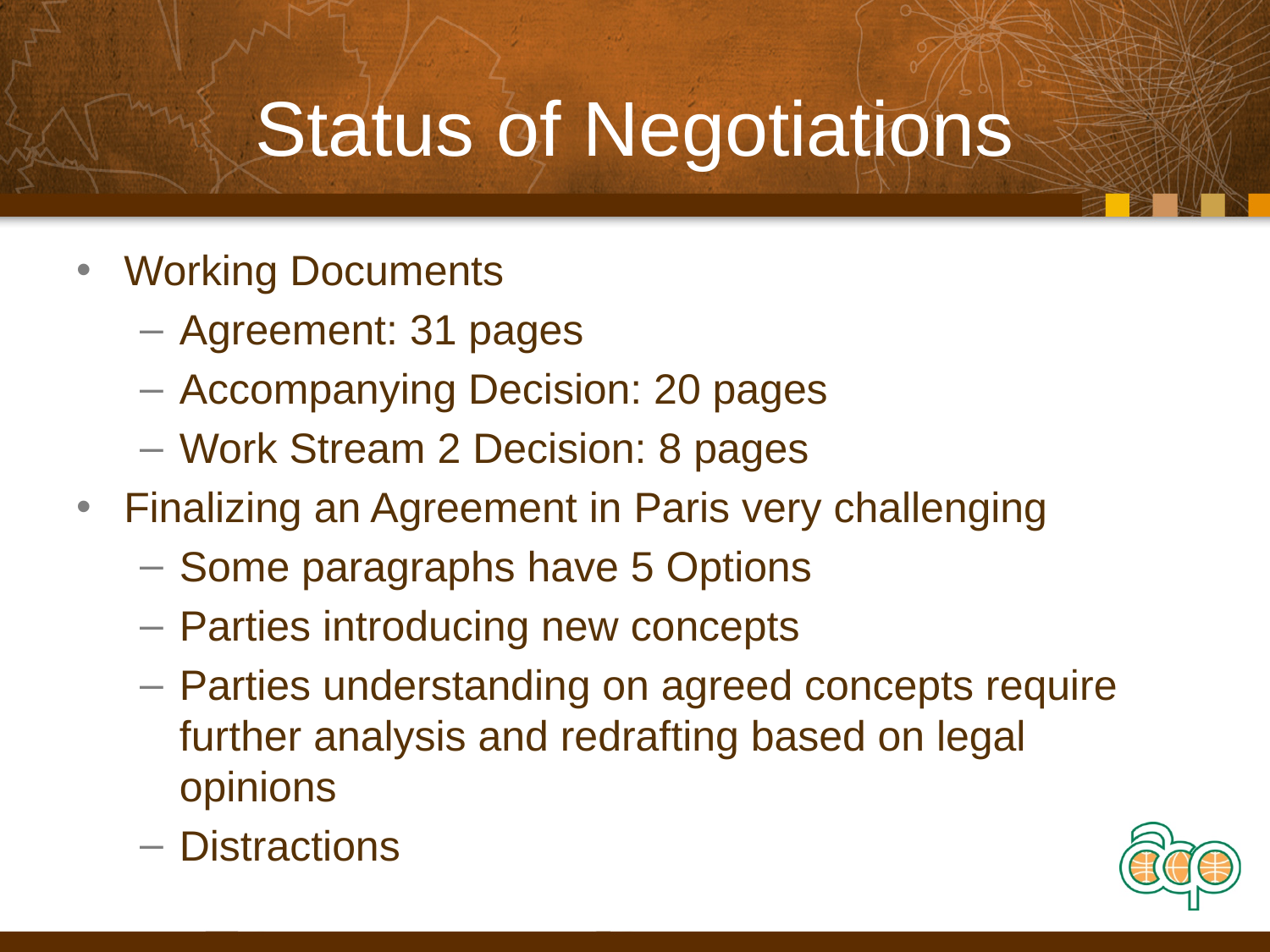

# Status of Negotiations
Working Documents
Agreement: 31 pages
Accompanying Decision: 20 pages
Work Stream 2 Decision: 8 pages
Finalizing an Agreement in Paris very challenging
Some paragraphs have 5 Options
Parties introducing new concepts
Parties understanding on agreed concepts require further analysis and redrafting based on legal opinions
Distractions